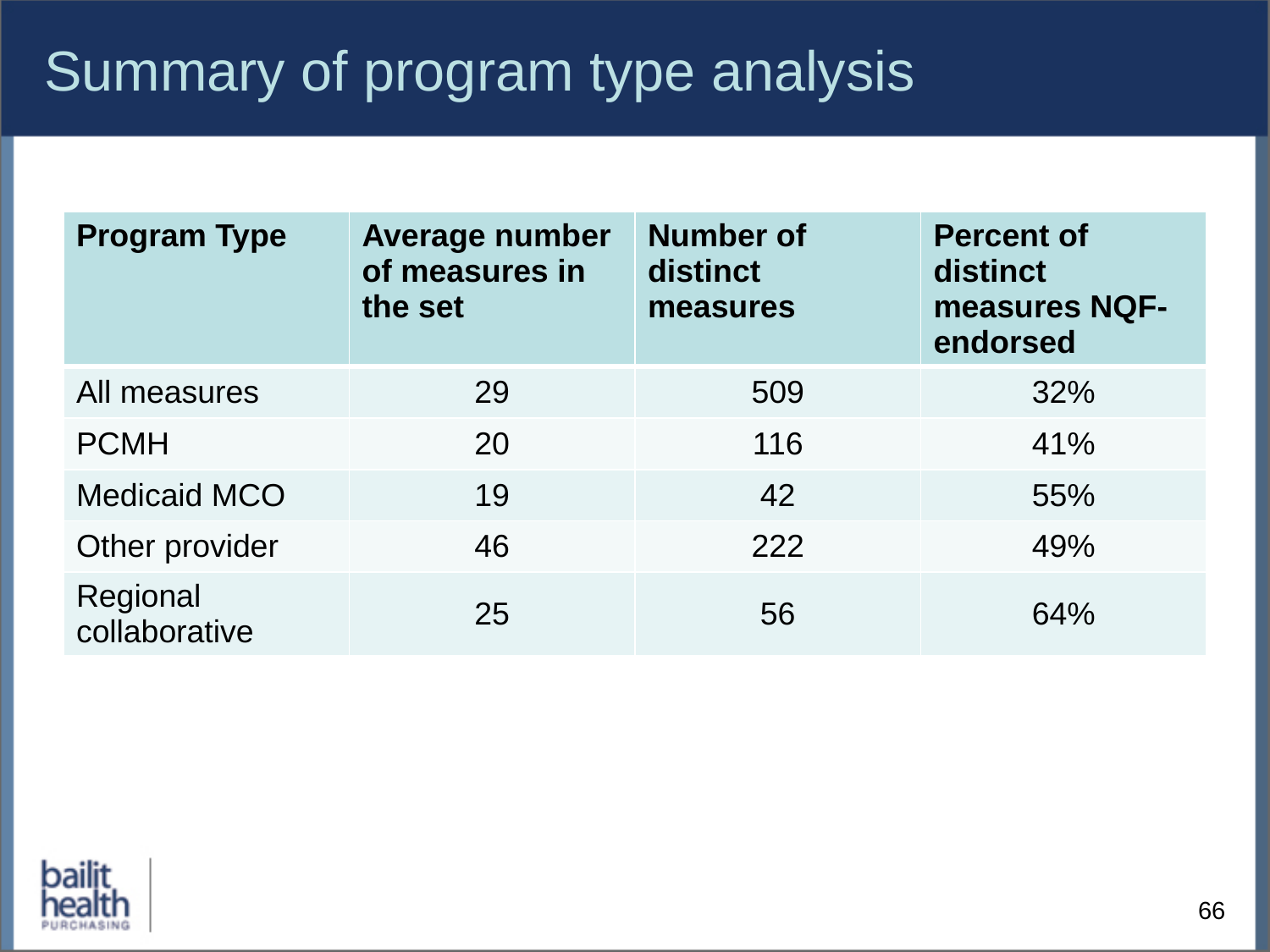

# Summary of program type analysis
| Program Type | Average number of measures in the set | Number of distinct measures | Percent of distinct measures NQF- endorsed |
| --- | --- | --- | --- |
| All measures | 29 | 509 | 32% |
| PCMH | 20 | 116 | 41% |
| Medicaid MCO | 19 | 42 | 55% |
| Other provider | 46 | 222 | 49% |
| Regional collaborative | 25 | 56 | 64% |
66